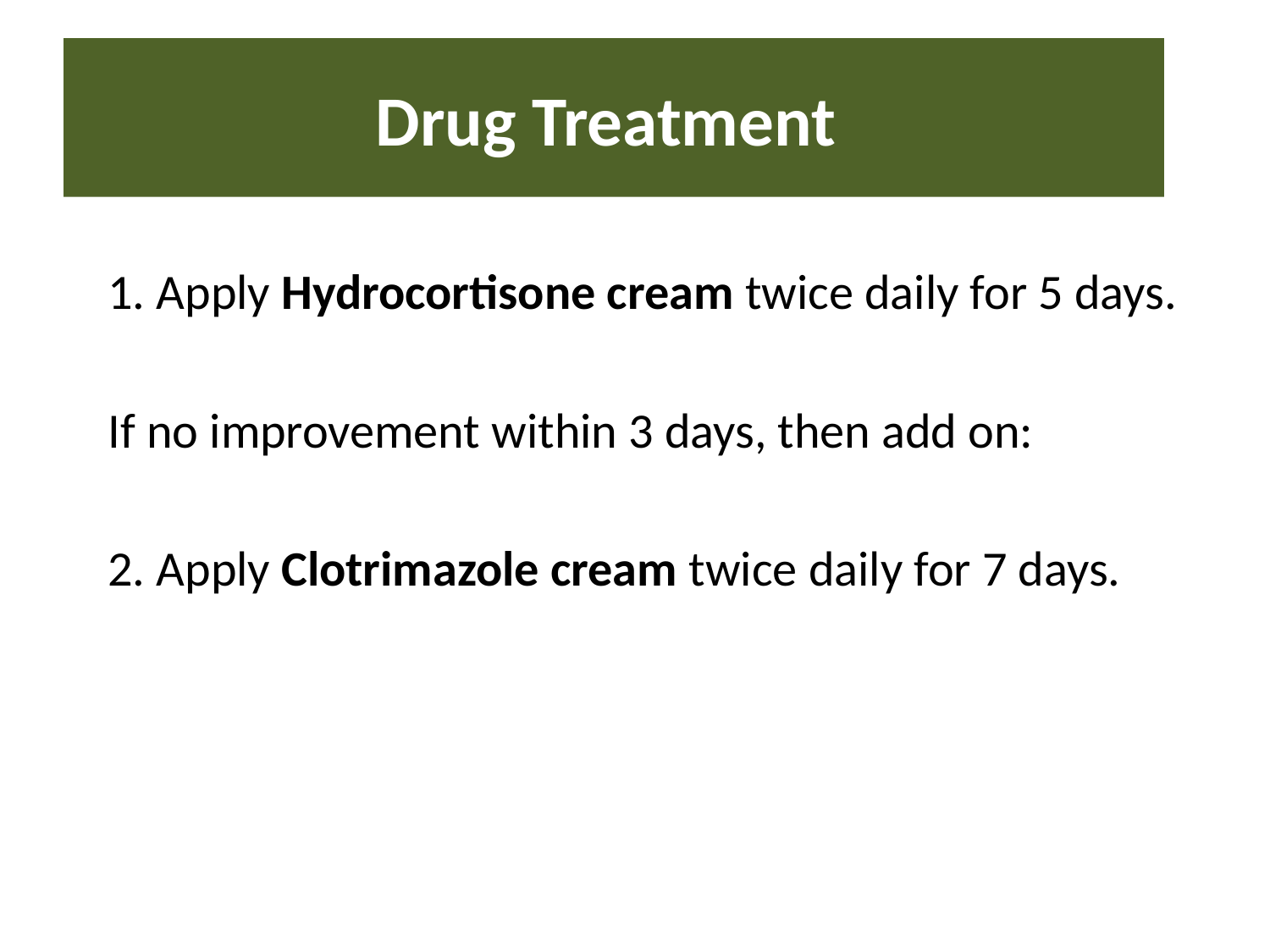

# Drug Treatment
1. Apply Hydrocortisone cream twice daily for 5 days.

If no improvement within 3 days, then add on:

2. Apply Clotrimazole cream twice daily for 7 days.